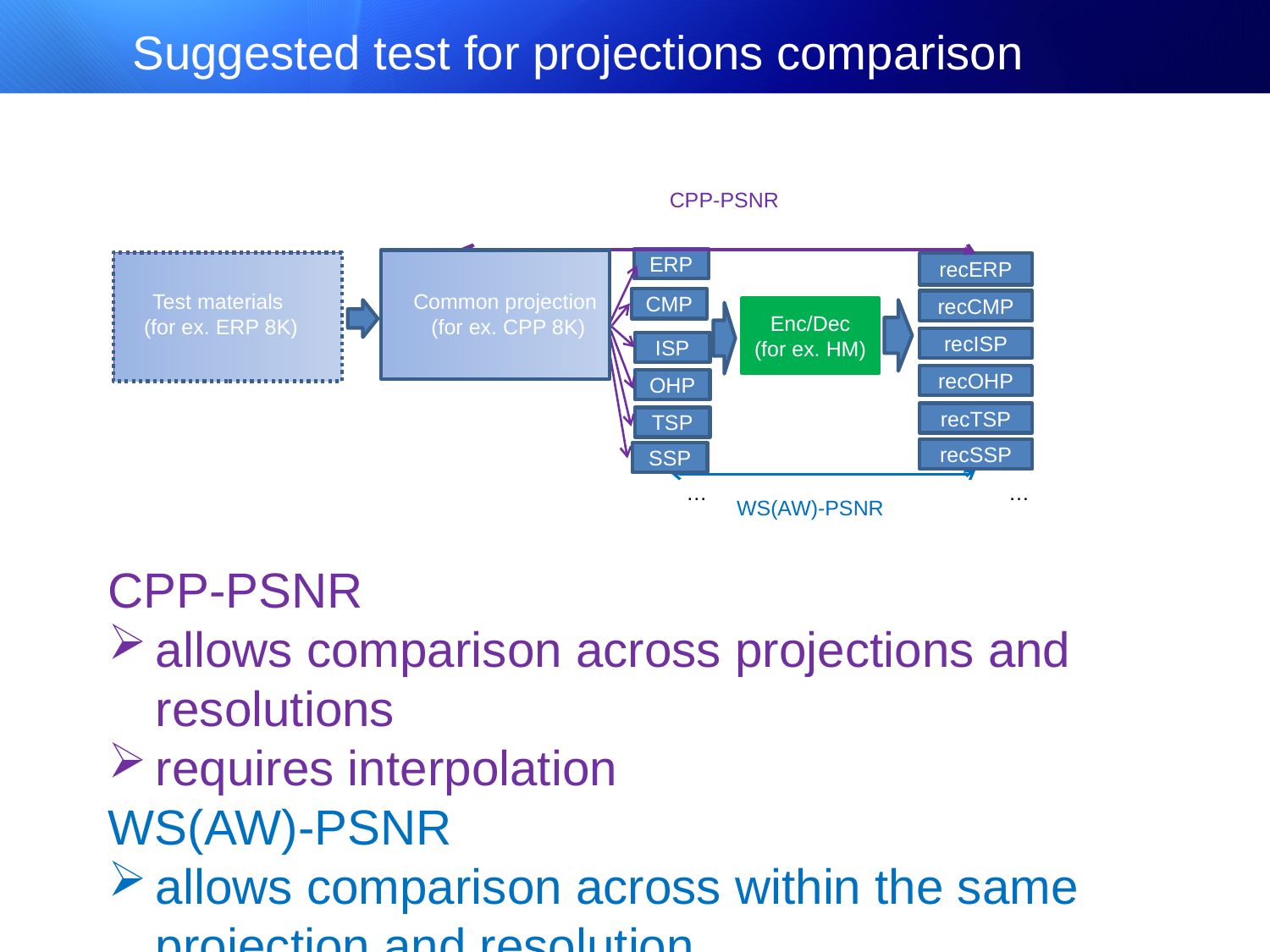

# Suggested test for projections comparison
CPP-PSNR
ERP

recERP
Test materials
(for ex. ERP 8K)
Common projection
(for ex. CPP 8K)
CMP
recCMP
Enc/Dec
(for ex. HM)

recISP
ISP
recOHP
OHP
recTSP
TSP
recSSP
SSP
…                                                   …
WS(AW)-PSNR
CPP-PSNR
allows comparison across projections and resolutions
requires interpolation
WS(AW)-PSNR
allows comparison across within the same projection and resolution
does not need interpolation